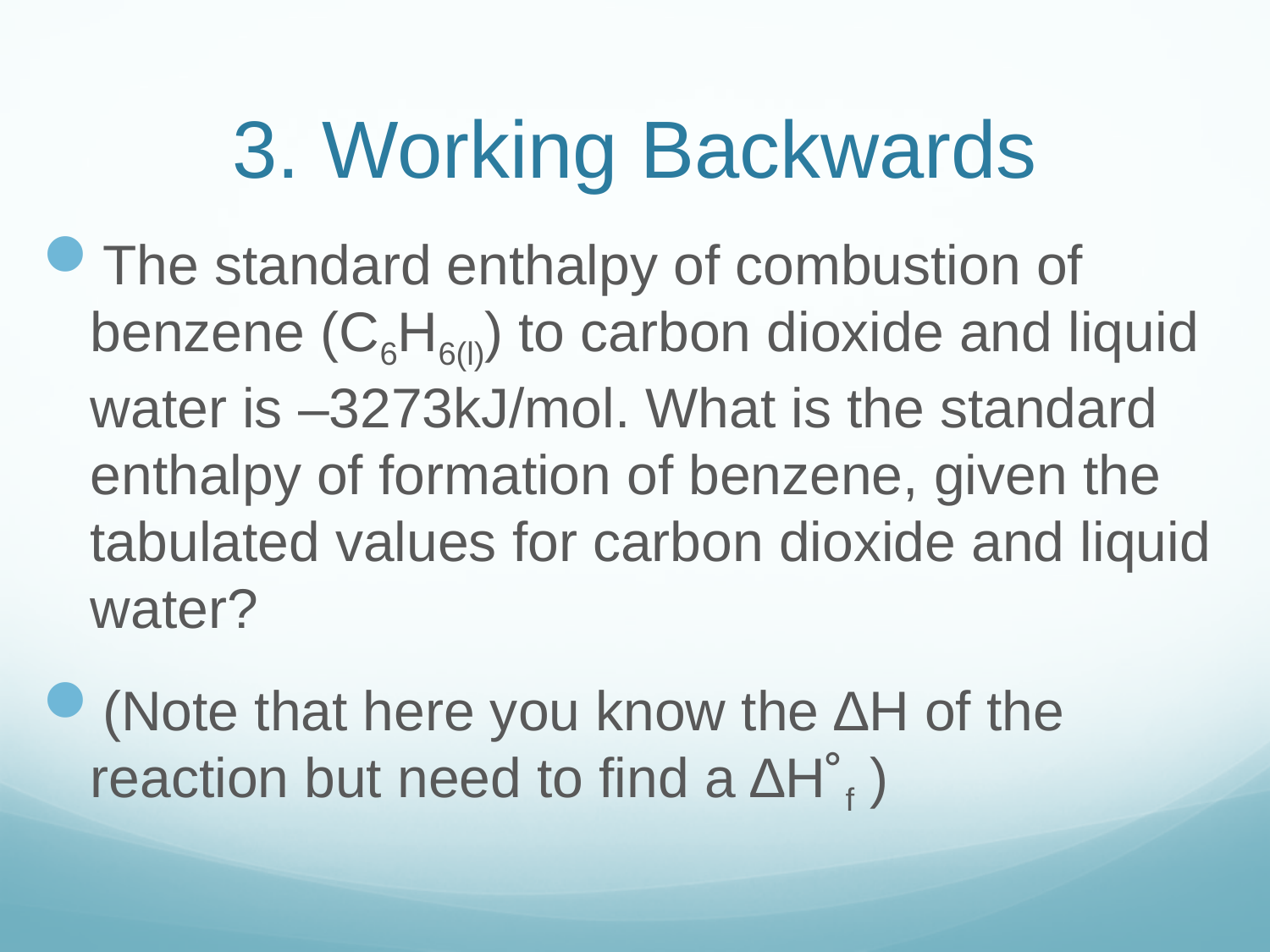

# 3. Working Backwards
The standard enthalpy of combustion of benzene (C6H6(l)) to carbon dioxide and liquid water is –3273kJ/mol. What is the standard enthalpy of formation of benzene, given the tabulated values for carbon dioxide and liquid water?
(Note that here you know the ∆H of the reaction but need to find a ∆H˚f )